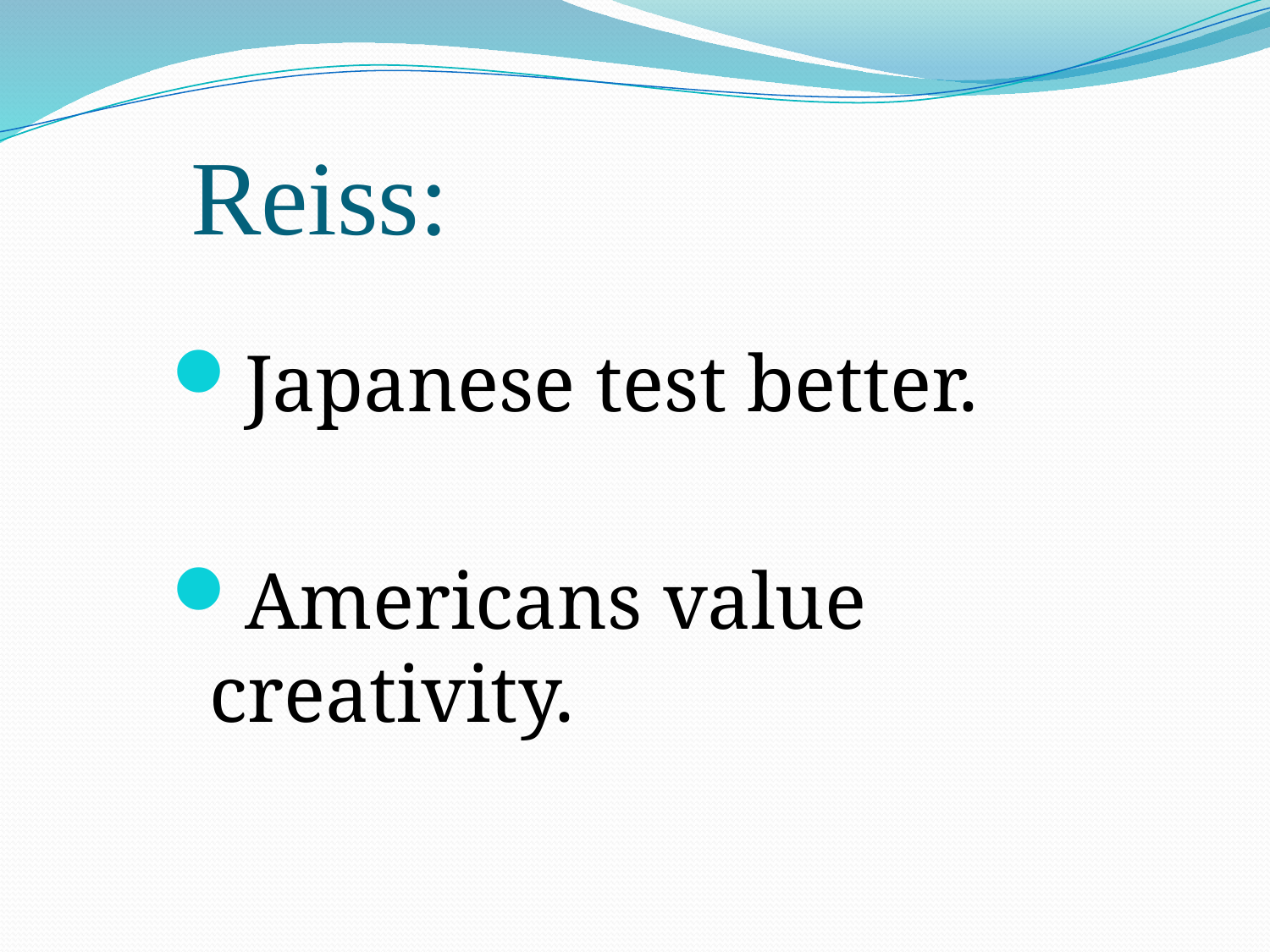

# Reiss:
Japanese test better.

Americans value creativity.